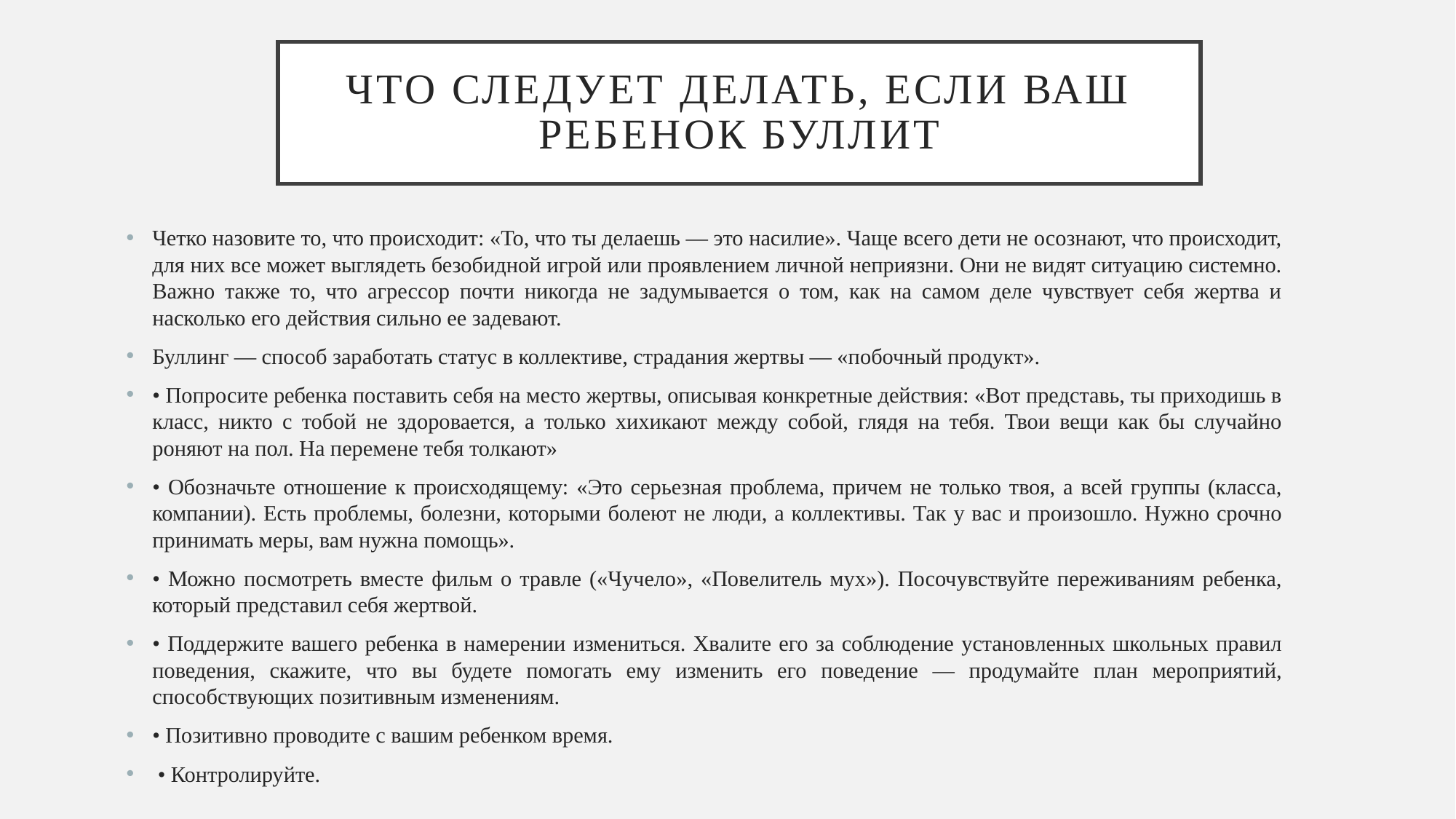

# ЧТО СЛЕДУЕТ ДЕЛАТЬ, ЕСЛИ ВАШ РЕБЕНОК БУЛЛИт
Четко назовите то, что происходит: «То, что ты делаешь — это насилие». Чаще всего дети не осознают, что происходит, для них все может выглядеть безобидной игрой или проявлением личной неприязни. Они не видят ситуацию системно. Важно также то, что агрессор почти никогда не задумывается о том, как на самом деле чувствует себя жертва и насколько его действия сильно ее задевают.
Буллинг — способ заработать статус в коллективе, страдания жертвы — «побочный продукт».
• Попросите ребенка поставить себя на место жертвы, описывая конкретные действия: «Вот представь, ты приходишь в класс, никто с тобой не здоровается, а только хихикают между собой, глядя на тебя. Твои вещи как бы случайно роняют на пол. На перемене тебя толкают»
• Обозначьте отношение к происходящему: «Это серьезная проблема, причем не только твоя, а всей группы (класса, компании). Есть проблемы, болезни, которыми болеют не люди, а коллективы. Так у вас и произошло. Нужно срочно принимать меры, вам нужна помощь».
• Можно посмотреть вместе фильм о травле («Чучело», «Повелитель мух»). Посочувствуйте переживаниям ребенка, который представил себя жертвой.
• Поддержите вашего ребенка в намерении измениться. Хвалите его за соблюдение установленных школьных правил поведения, скажите, что вы будете помогать ему изменить его поведение — продумайте план мероприятий, способствующих позитивным изменениям.
• Позитивно проводите с вашим ребенком время.
 • Контролируйте.